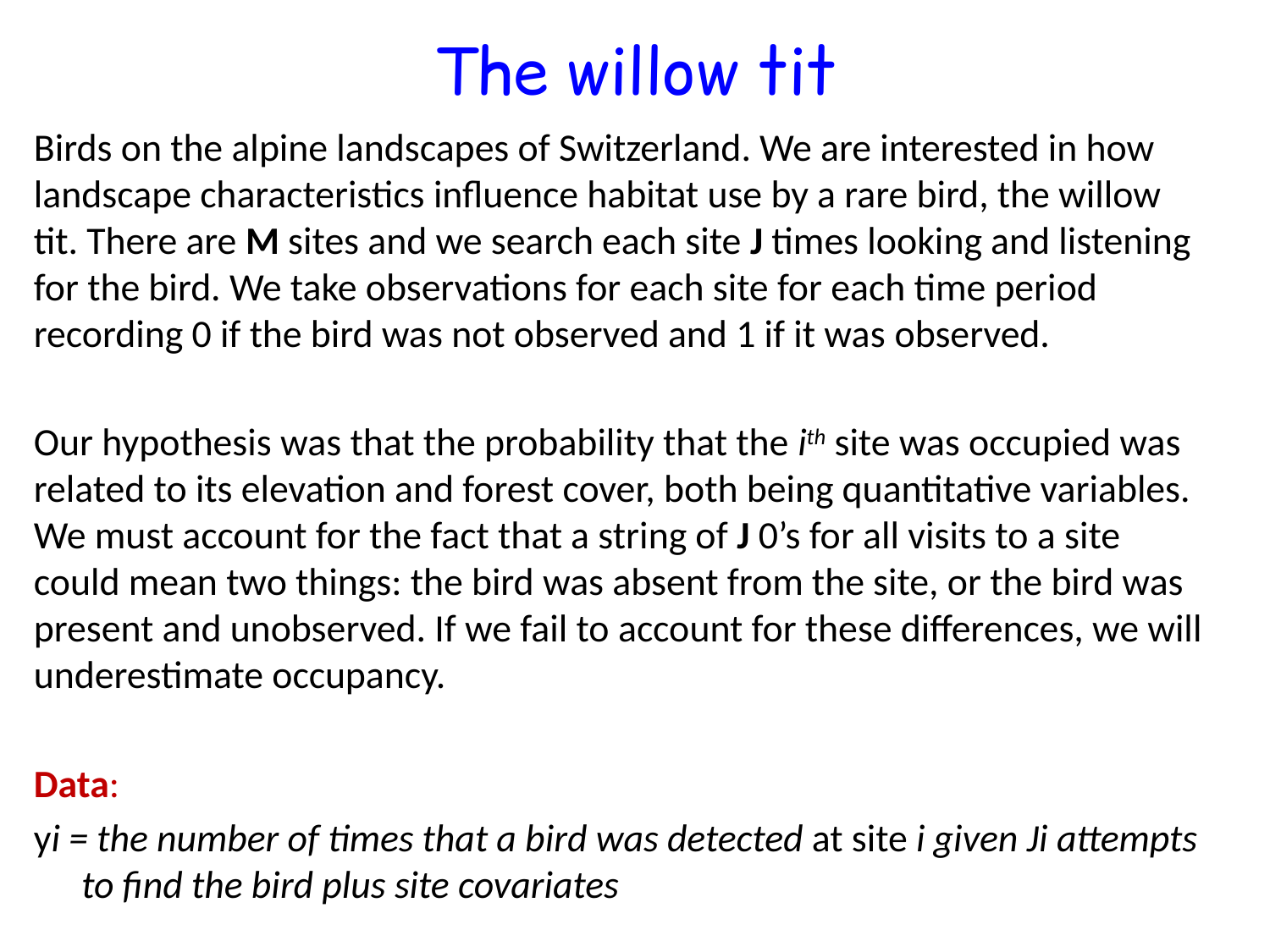

# The willow tit
Birds on the alpine landscapes of Switzerland. We are interested in how landscape characteristics influence habitat use by a rare bird, the willow tit. There are M sites and we search each site J times looking and listening for the bird. We take observations for each site for each time period recording 0 if the bird was not observed and 1 if it was observed.

Our hypothesis was that the probability that the ith site was occupied was related to its elevation and forest cover, both being quantitative variables. We must account for the fact that a string of J 0’s for all visits to a site could mean two things: the bird was absent from the site, or the bird was present and unobserved. If we fail to account for these differences, we will underestimate occupancy.

Data:
yi = the number of times that a bird was detected at site i given Ji attempts to find the bird plus site covariates